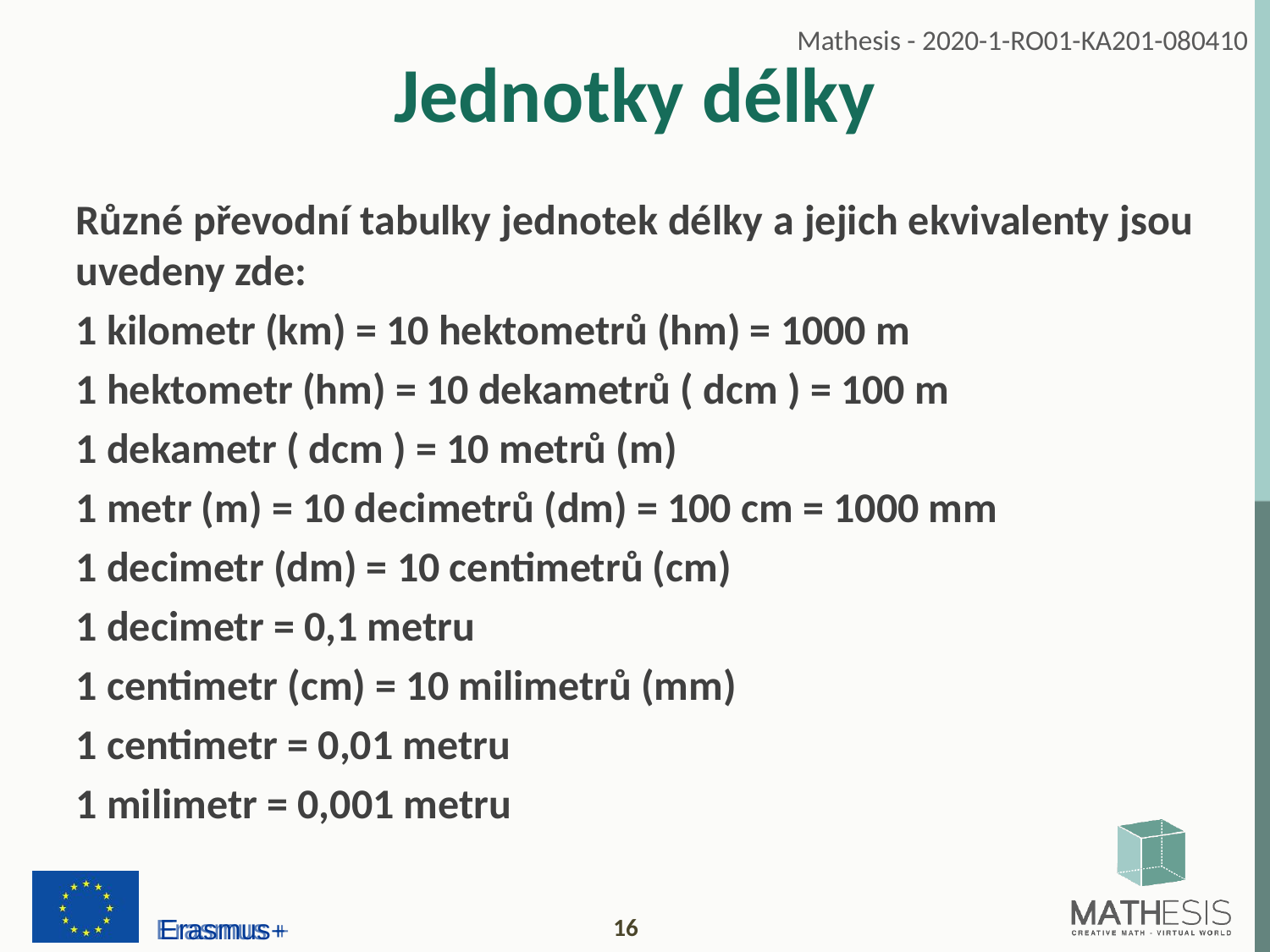

# Jednotky délky
Různé převodní tabulky jednotek délky a jejich ekvivalenty jsou uvedeny zde:
1 kilometr (km) = 10 hektometrů (hm) = 1000 m
1 hektometr (hm) = 10 dekametrů ( dcm ) = 100 m
1 dekametr ( dcm ) = 10 metrů (m)
1 metr (m) = 10 decimetrů (dm) = 100 cm = 1000 mm
1 decimetr (dm) = 10 centimetrů (cm)
1 decimetr = 0,1 metru
1 centimetr (cm) = 10 milimetrů (mm)
1 centimetr = 0,01 metru
1 milimetr = 0,001 metru